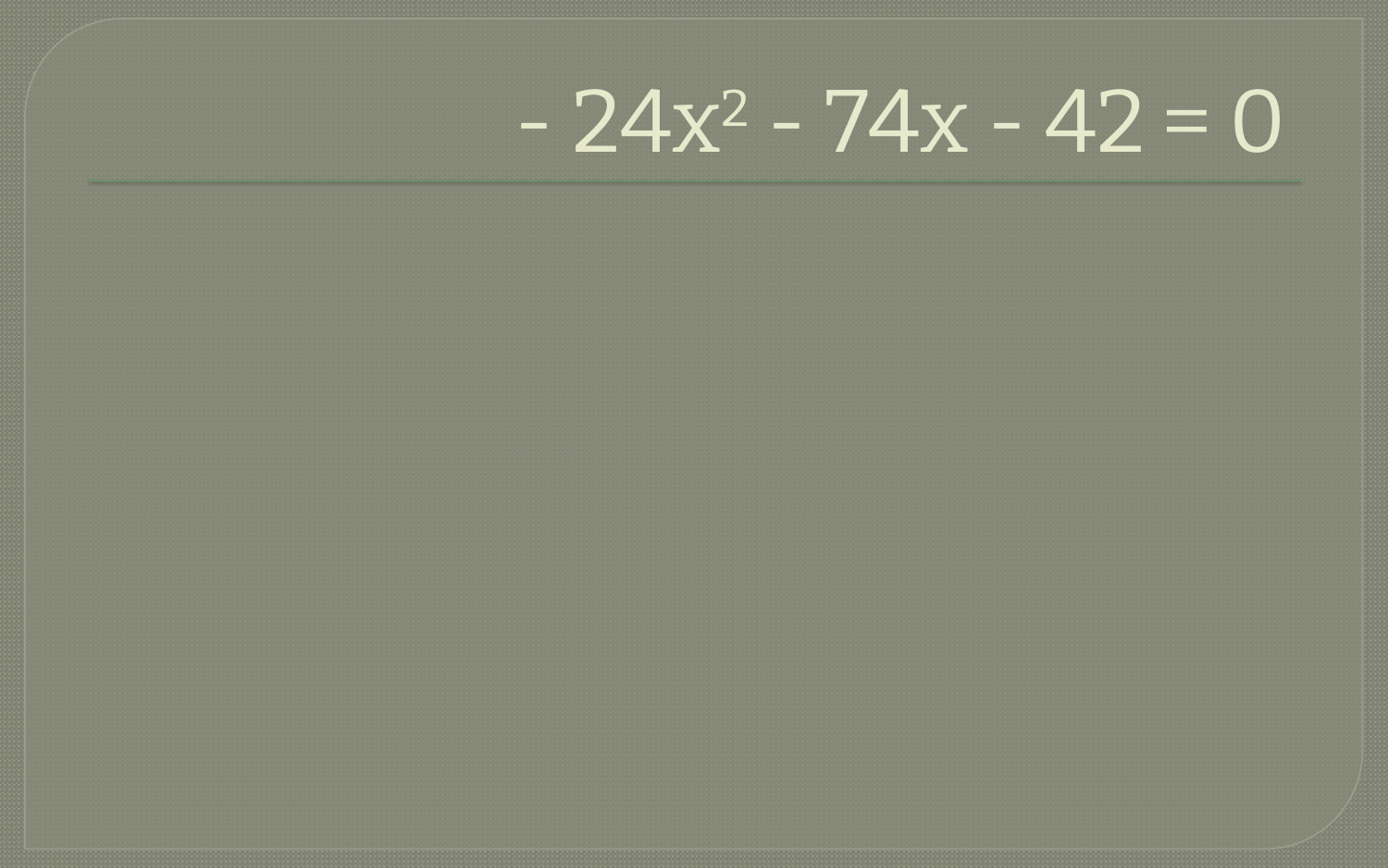

# - 24x2 - 74x - 42 = 0